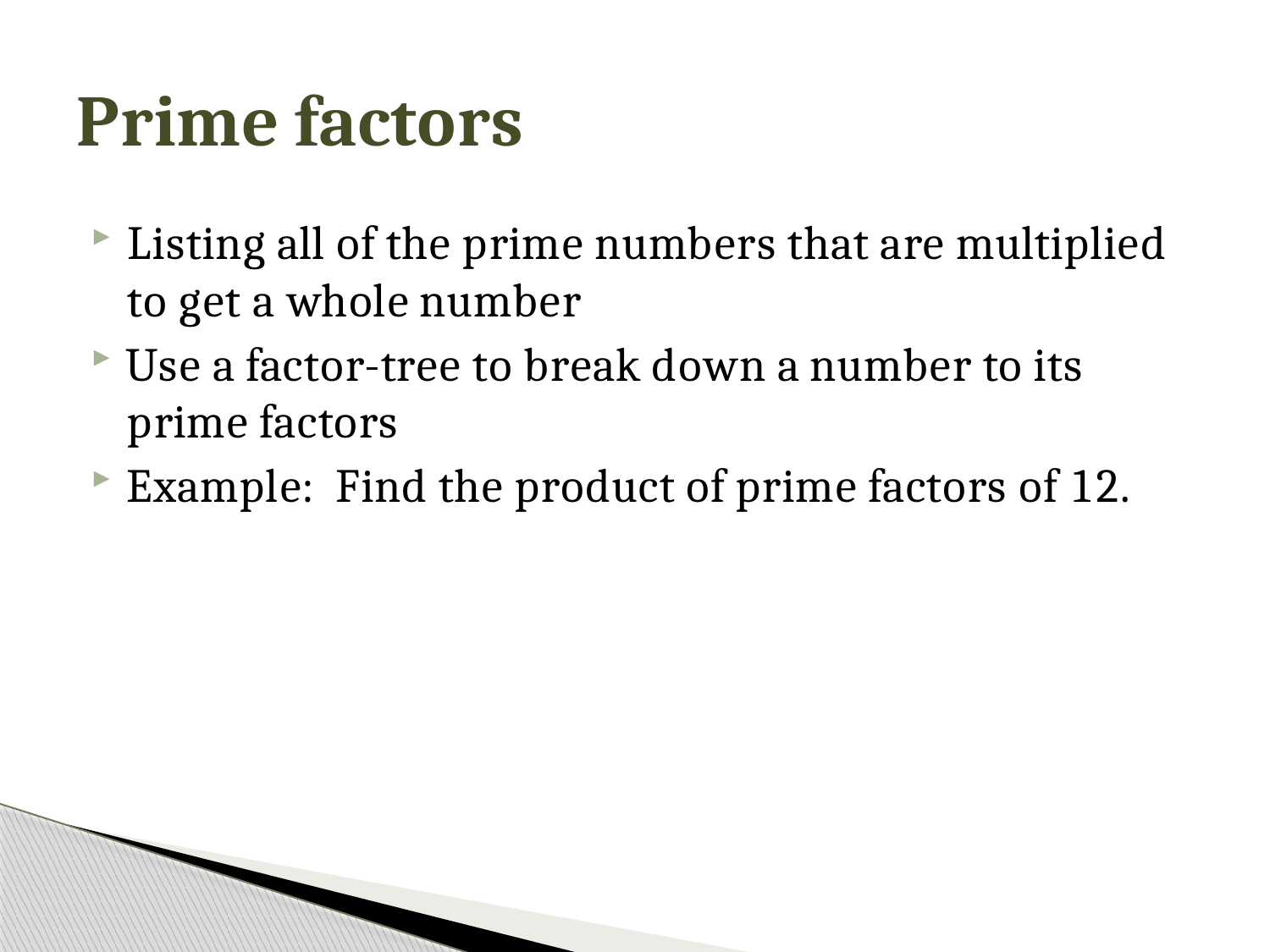

# Prime factors
Listing all of the prime numbers that are multiplied to get a whole number
Use a factor-tree to break down a number to its prime factors
Example:  Find the product of prime factors of 12.